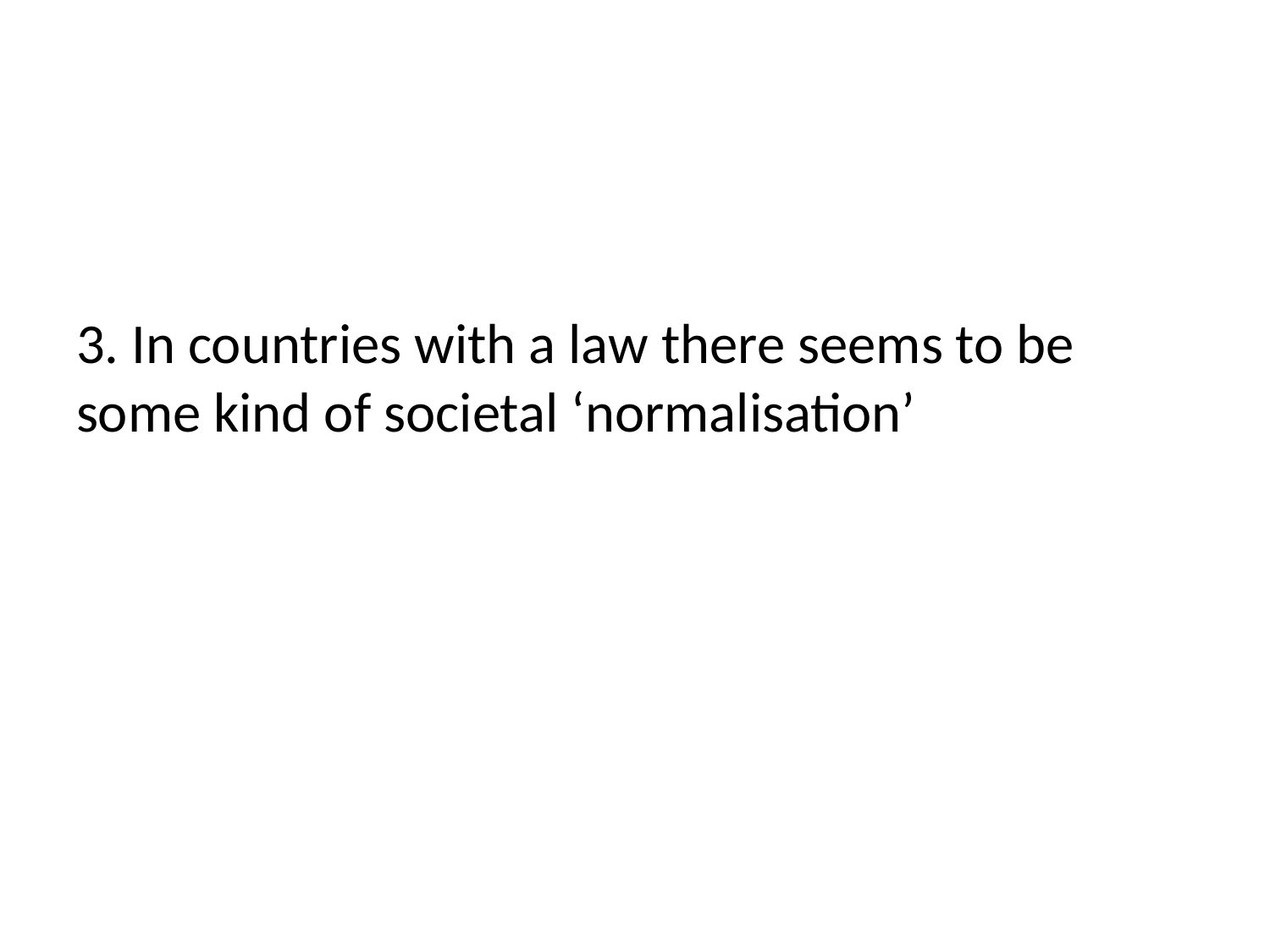

#

3. In countries with a law there seems to be some kind of societal ‘normalisation’